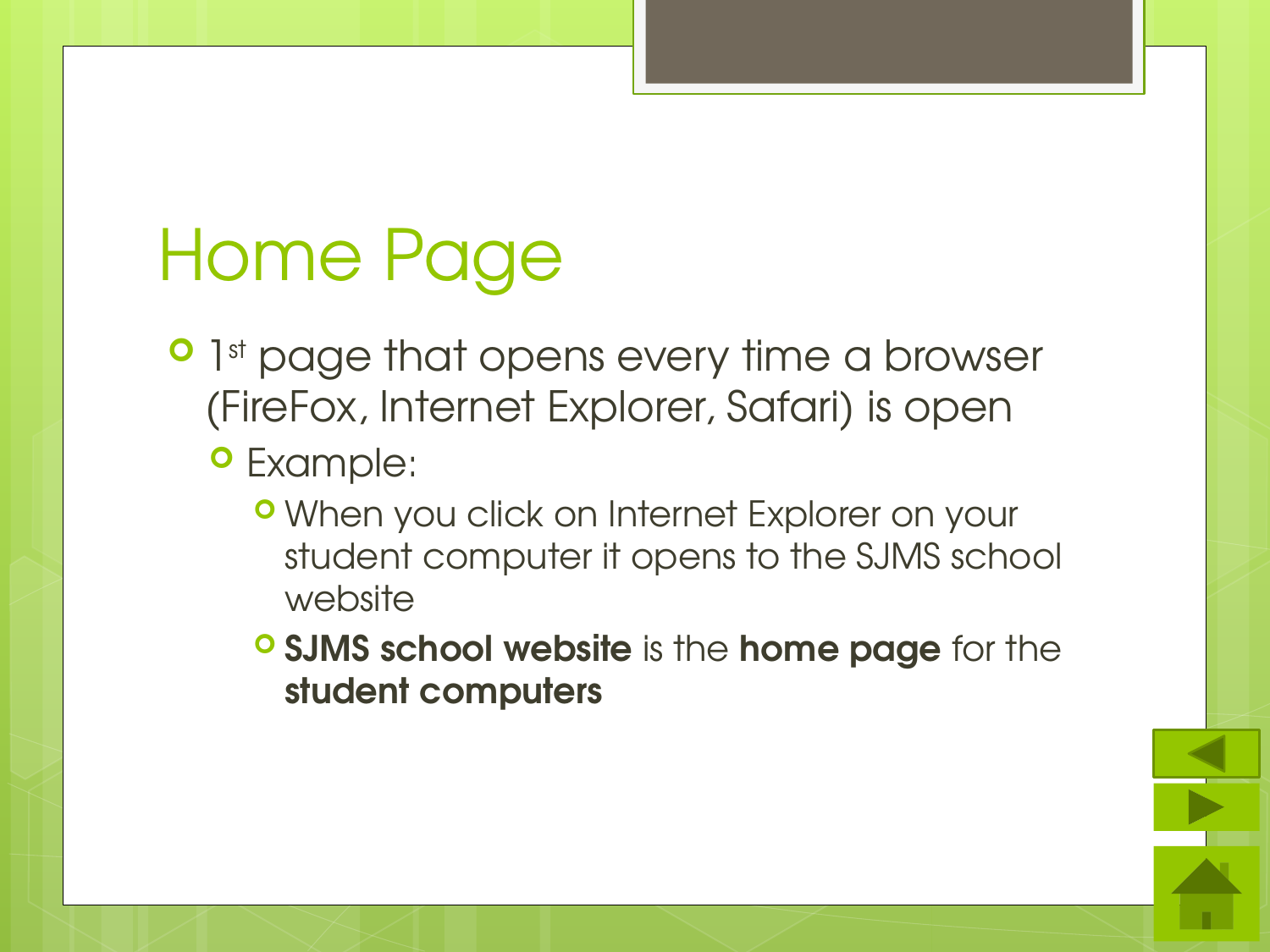

# Home Page
1st page that opens every time a browser (FireFox, Internet Explorer, Safari) is open
Example:
When you click on Internet Explorer on your student computer it opens to the SJMS school website
SJMS school website is the home page for the student computers